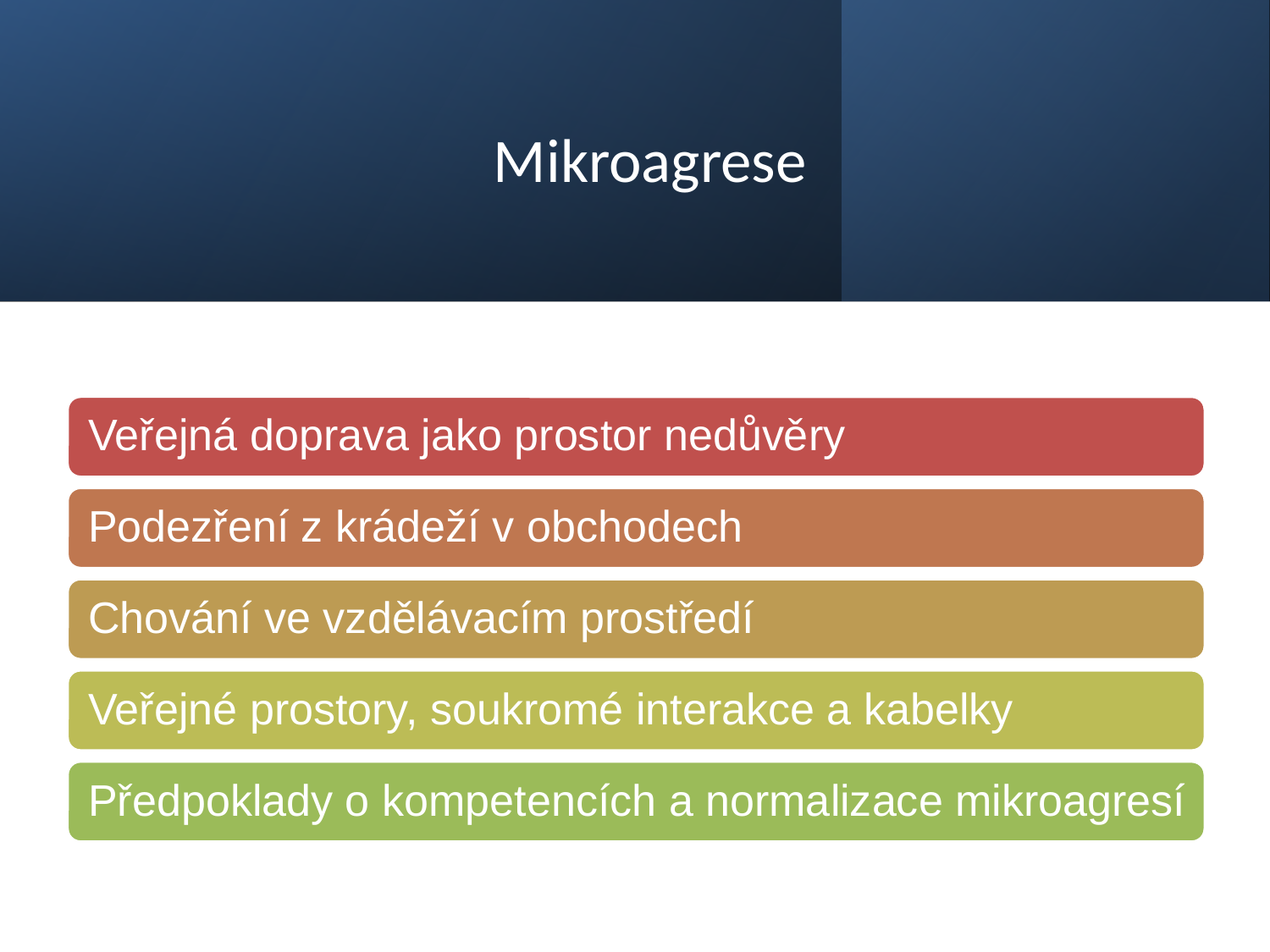

# Mikroagrese
Veřejná doprava jako prostor nedůvěry
Podezření z krádeží v obchodech
Chování ve vzdělávacím prostředí
Veřejné prostory, soukromé interakce a kabelky
Předpoklady o kompetencích a normalizace mikroagresí